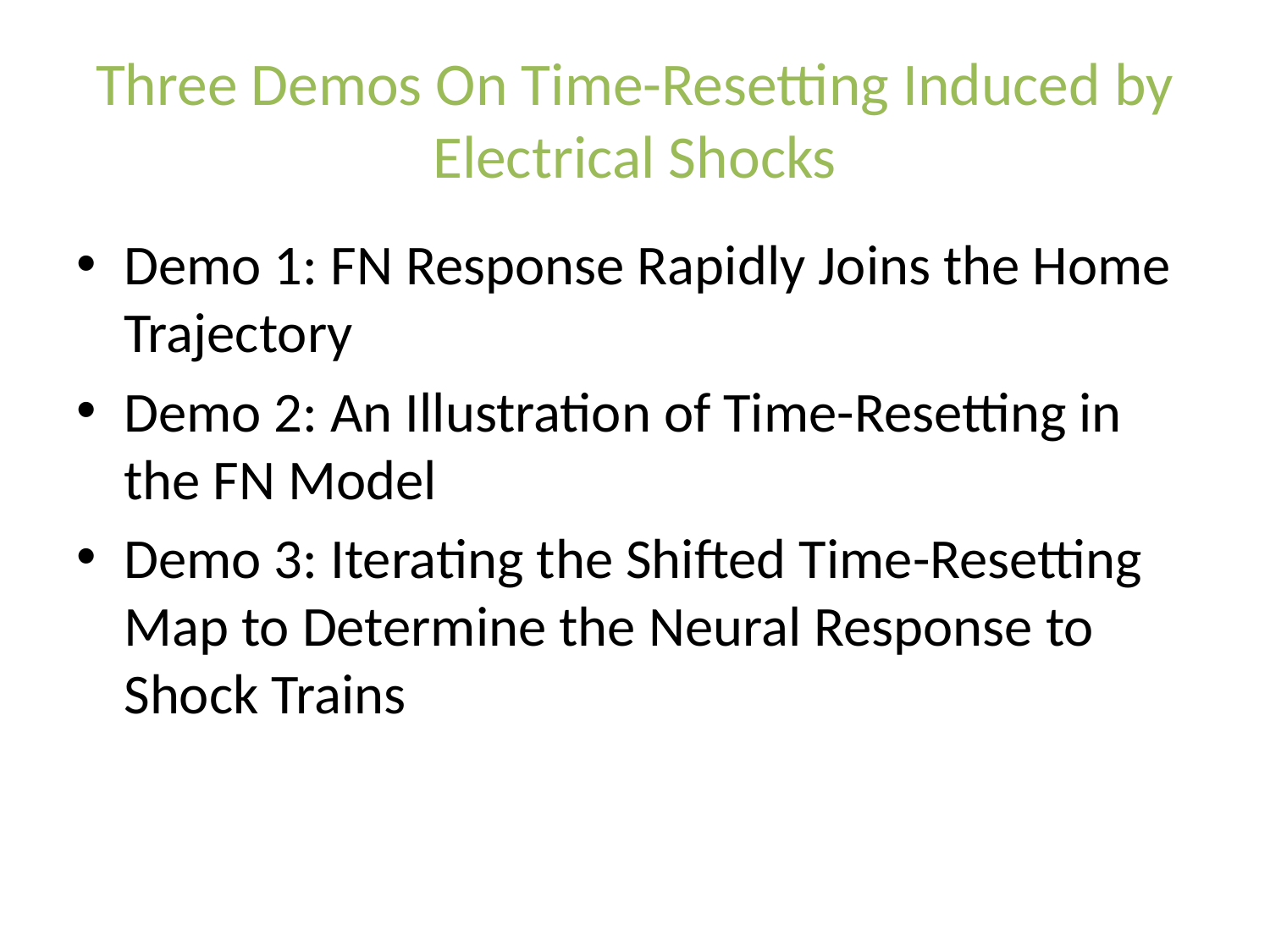

# Three Demos On Time-Resetting Induced by Electrical Shocks
Demo 1: FN Response Rapidly Joins the Home Trajectory
Demo 2: An Illustration of Time-Resetting in the FN Model
Demo 3: Iterating the Shifted Time-Resetting Map to Determine the Neural Response to Shock Trains